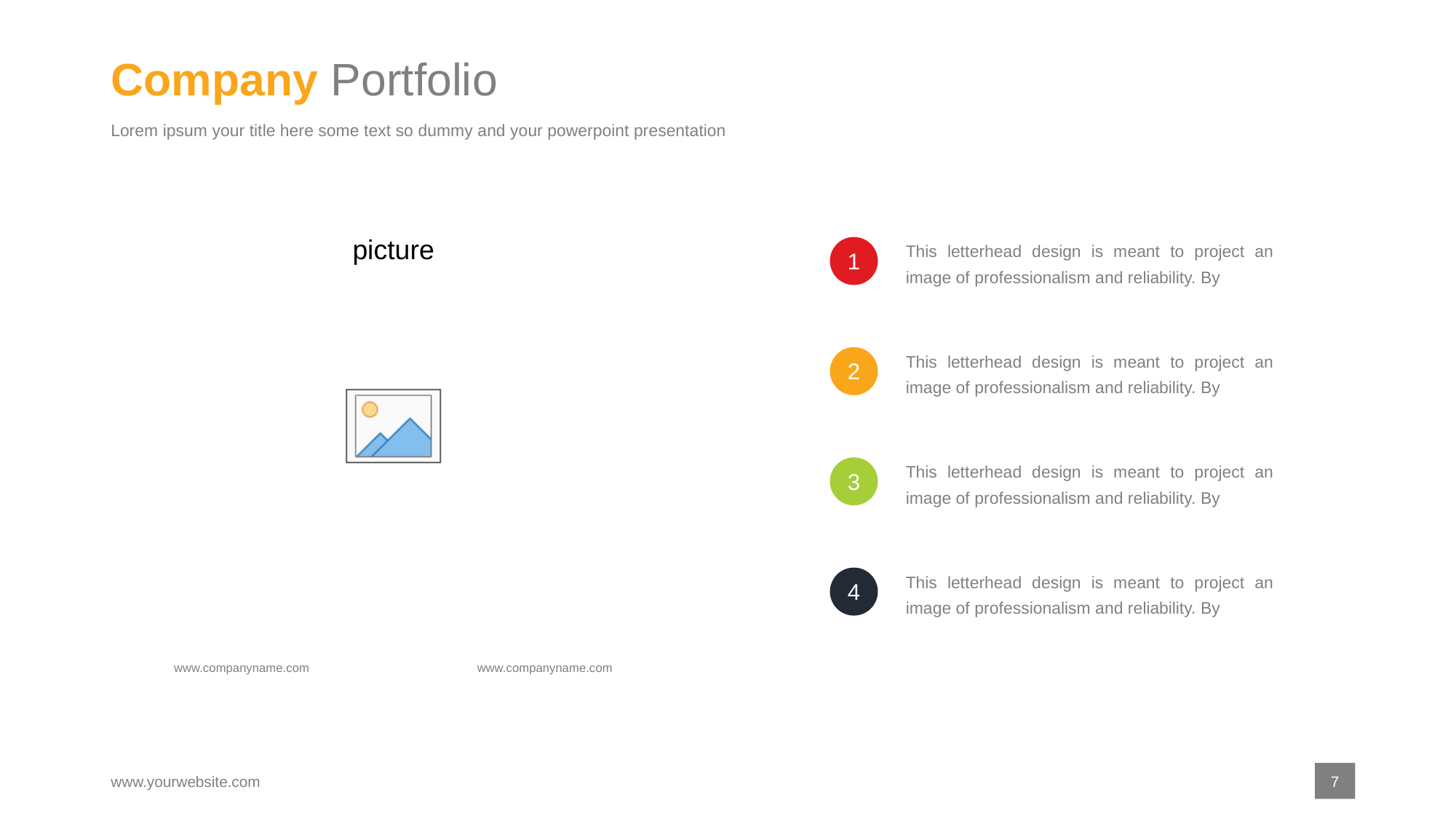

# Company Portfolio
Lorem ipsum your title here some text so dummy and your powerpoint presentation

This letterhead design is meant to project an image of professionalism and reliability. By

1
This letterhead design is meant to project an image of professionalism and reliability. By

2
This letterhead design is meant to project an image of professionalism and reliability. By

3
This letterhead design is meant to project an image of professionalism and reliability. By

4
www.companyname.com
www.companyname.com
7
www.yourwebsite.com